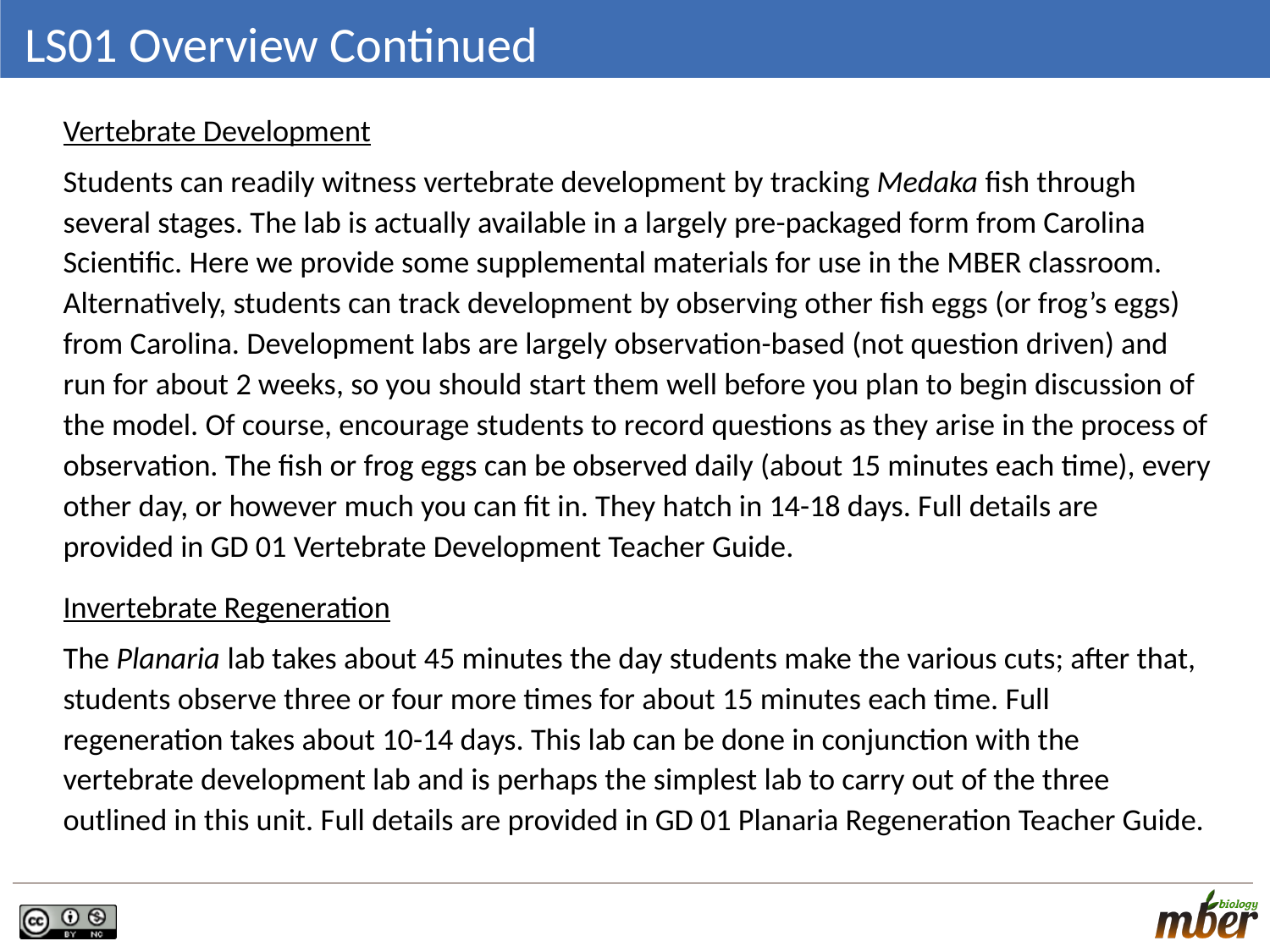

# LS01 Overview Continued
Vertebrate Development
Students can readily witness vertebrate development by tracking Medaka fish through several stages. The lab is actually available in a largely pre-packaged form from Carolina Scientific. Here we provide some supplemental materials for use in the MBER classroom. Alternatively, students can track development by observing other fish eggs (or frog’s eggs) from Carolina. Development labs are largely observation-based (not question driven) and run for about 2 weeks, so you should start them well before you plan to begin discussion of the model. Of course, encourage students to record questions as they arise in the process of observation. The fish or frog eggs can be observed daily (about 15 minutes each time), every other day, or however much you can fit in. They hatch in 14-18 days. Full details are provided in GD 01 Vertebrate Development Teacher Guide.
Invertebrate Regeneration
The Planaria lab takes about 45 minutes the day students make the various cuts; after that, students observe three or four more times for about 15 minutes each time. Full regeneration takes about 10-14 days. This lab can be done in conjunction with the vertebrate development lab and is perhaps the simplest lab to carry out of the three outlined in this unit. Full details are provided in GD 01 Planaria Regeneration Teacher Guide.